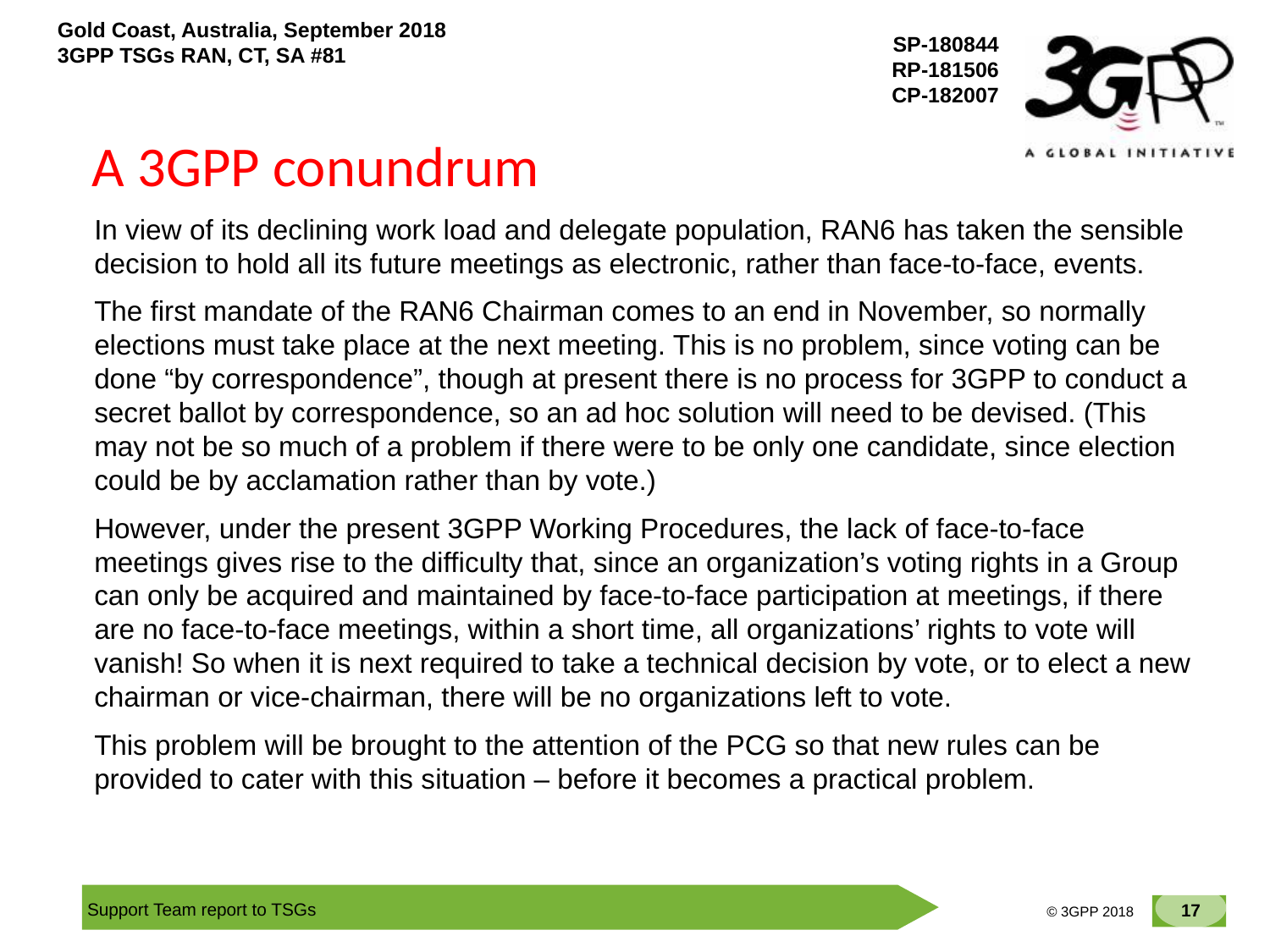

# A 3GPP conundrum
In view of its declining work load and delegate population, RAN6 has taken the sensible decision to hold all its future meetings as electronic, rather than face-to-face, events.
The first mandate of the RAN6 Chairman comes to an end in November, so normally elections must take place at the next meeting. This is no problem, since voting can be done “by correspondence”, though at present there is no process for 3GPP to conduct a secret ballot by correspondence, so an ad hoc solution will need to be devised. (This may not be so much of a problem if there were to be only one candidate, since election could be by acclamation rather than by vote.)
However, under the present 3GPP Working Procedures, the lack of face-to-face meetings gives rise to the difficulty that, since an organization’s voting rights in a Group can only be acquired and maintained by face-to-face participation at meetings, if there are no face-to-face meetings, within a short time, all organizations’ rights to vote will vanish! So when it is next required to take a technical decision by vote, or to elect a new chairman or vice-chairman, there will be no organizations left to vote.
This problem will be brought to the attention of the PCG so that new rules can be provided to cater with this situation – before it becomes a practical problem.